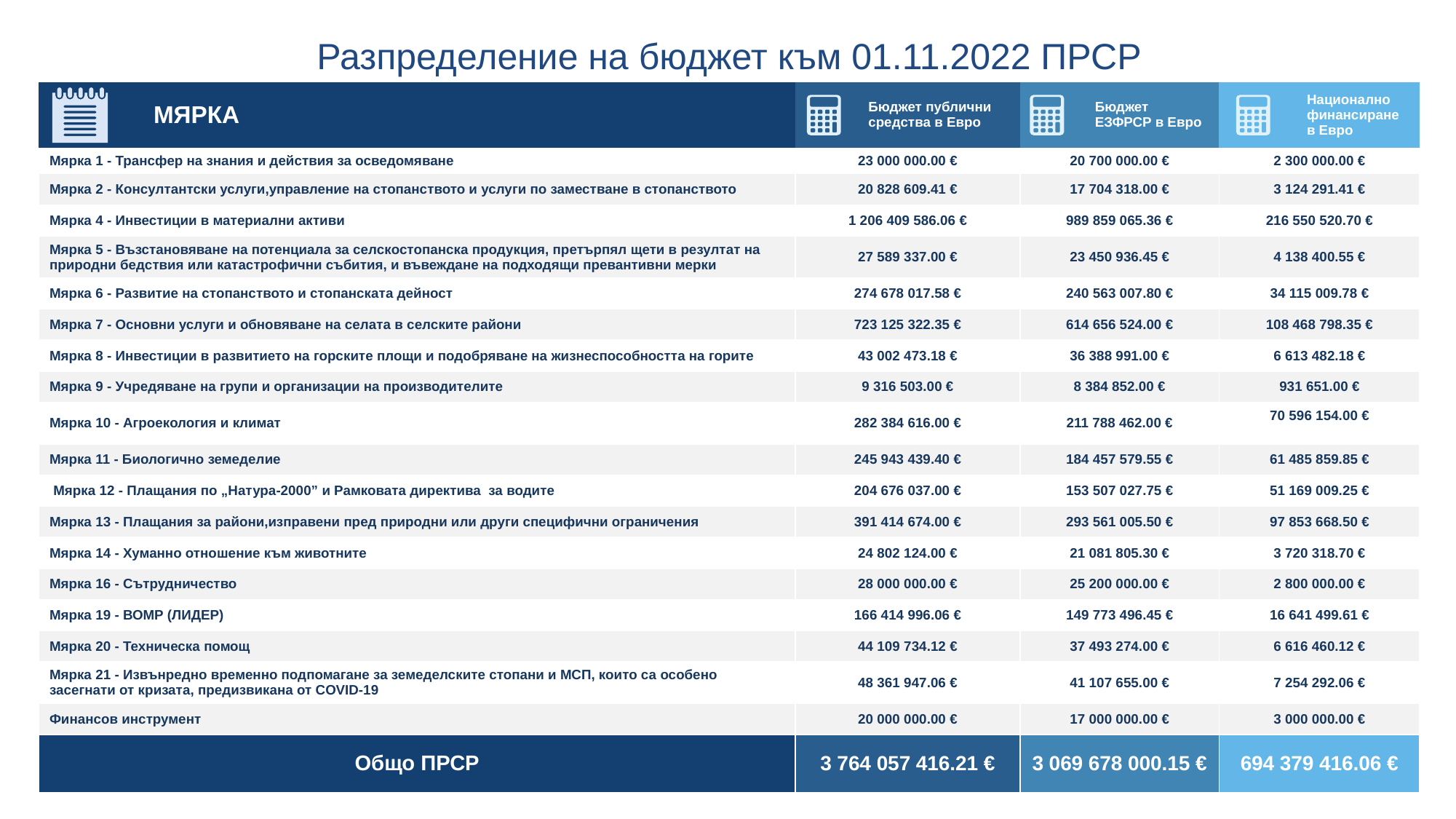

Разпределение на бюджет към 01.11.2022 ПРСР
|  | МЯРКА |  | Бюджет публични средства в Евро |  | Бюджет ЕЗФРСР в Евро |  | Национално финансиране в Евро |
| --- | --- | --- | --- | --- | --- | --- | --- |
| Мярка 1 - Трансфер на знания и действия за осведомяване |  | 23 000 000.00 € |  | 20 700 000.00 € |  | 2 300 000.00 € |  |
| Мярка 2 - Консултантски услуги,управление на стопанството и услуги по заместване в стопанството |  | 20 828 609.41 € |  | 17 704 318.00 € |  | 3 124 291.41 € |  |
| Мярка 4 - Инвестиции в материални активи |  | 1 206 409 586.06 € |  | 989 859 065.36 € |  | 216 550 520.70 € |  |
| Мярка 5 - Възстановяване на потенциала за селскостопанска продукция, претърпял щети в резултат на природни бедствия или катастрофични събития, и въвеждане на подходящи превантивни мерки |  | 27 589 337.00 € |  | 23 450 936.45 € |  | 4 138 400.55 € |  |
| Мярка 6 - Развитие на стопанството и стопанската дейност |  | 274 678 017.58 € |  | 240 563 007.80 € |  | 34 115 009.78 € |  |
| Мярка 7 - Основни услуги и обновяване на селата в селските райони |  | 723 125 322.35 € |  | 614 656 524.00 € |  | 108 468 798.35 € |  |
| Мярка 8 - Инвестиции в развитието на горските площи и подобряване на жизнеспособността на горите |  | 43 002 473.18 € |  | 36 388 991.00 € |  | 6 613 482.18 € |  |
| Мярка 9 - Учредяване на групи и организации на производителите |  | 9 316 503.00 € |  | 8 384 852.00 € |  | 931 651.00 € |  |
| Мярка 10 - Агроекология и климат |  | 282 384 616.00 € |  | 211 788 462.00 € |  | 70 596 154.00 € |  |
| Мярка 11 - Биологично земеделие |  | 245 943 439.40 € |  | 184 457 579.55 € |  | 61 485 859.85 € |  |
| Мярка 12 - Плащания по „Натура-2000” и Рамковата директива за водите |  | 204 676 037.00 € |  | 153 507 027.75 € |  | 51 169 009.25 € |  |
| Мярка 13 - Плащания за райони,изправени пред природни или други специфични ограничения |  | 391 414 674.00 € |  | 293 561 005.50 € |  | 97 853 668.50 € |  |
| Мярка 14 - Хуманно отношение към животните |  | 24 802 124.00 € |  | 21 081 805.30 € |  | 3 720 318.70 € |  |
| Мярка 16 - Сътрудничество |  | 28 000 000.00 € |  | 25 200 000.00 € |  | 2 800 000.00 € |  |
| Мярка 19 - ВОМР (ЛИДЕР) |  | 166 414 996.06 € |  | 149 773 496.45 € |  | 16 641 499.61 € |  |
| Мярка 20 - Техническа помощ |  | 44 109 734.12 € |  | 37 493 274.00 € |  | 6 616 460.12 € |  |
| Мярка 21 - Извънредно временно подпомагане за земеделските стопани и МСП, които са особено засегнати от кризата, предизвикана от COVID-19 |  | 48 361 947.06 € |  | 41 107 655.00 € |  | 7 254 292.06 € |  |
| Финансов инструмент |  | 20 000 000.00 € |  | 17 000 000.00 € |  | 3 000 000.00 € |  |
| Общо ПРСР |  | 3 764 057 416.21 € |  | 3 069 678 000.15 € |  | 694 379 416.06 € |  |